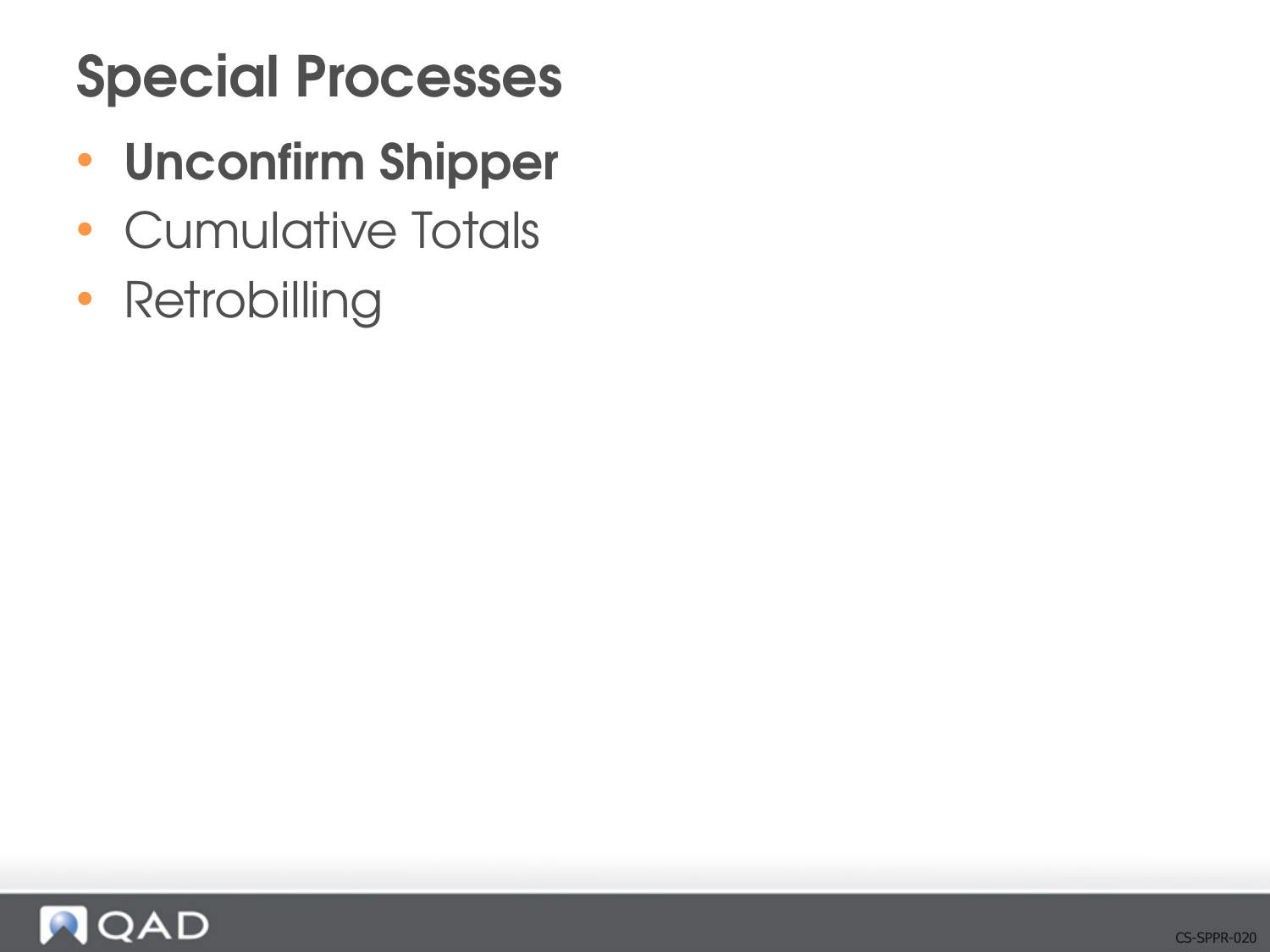

# Special Processes
Unconfirm Shipper
Cumulative Totals
Retrobilling

CS-SPPR-020